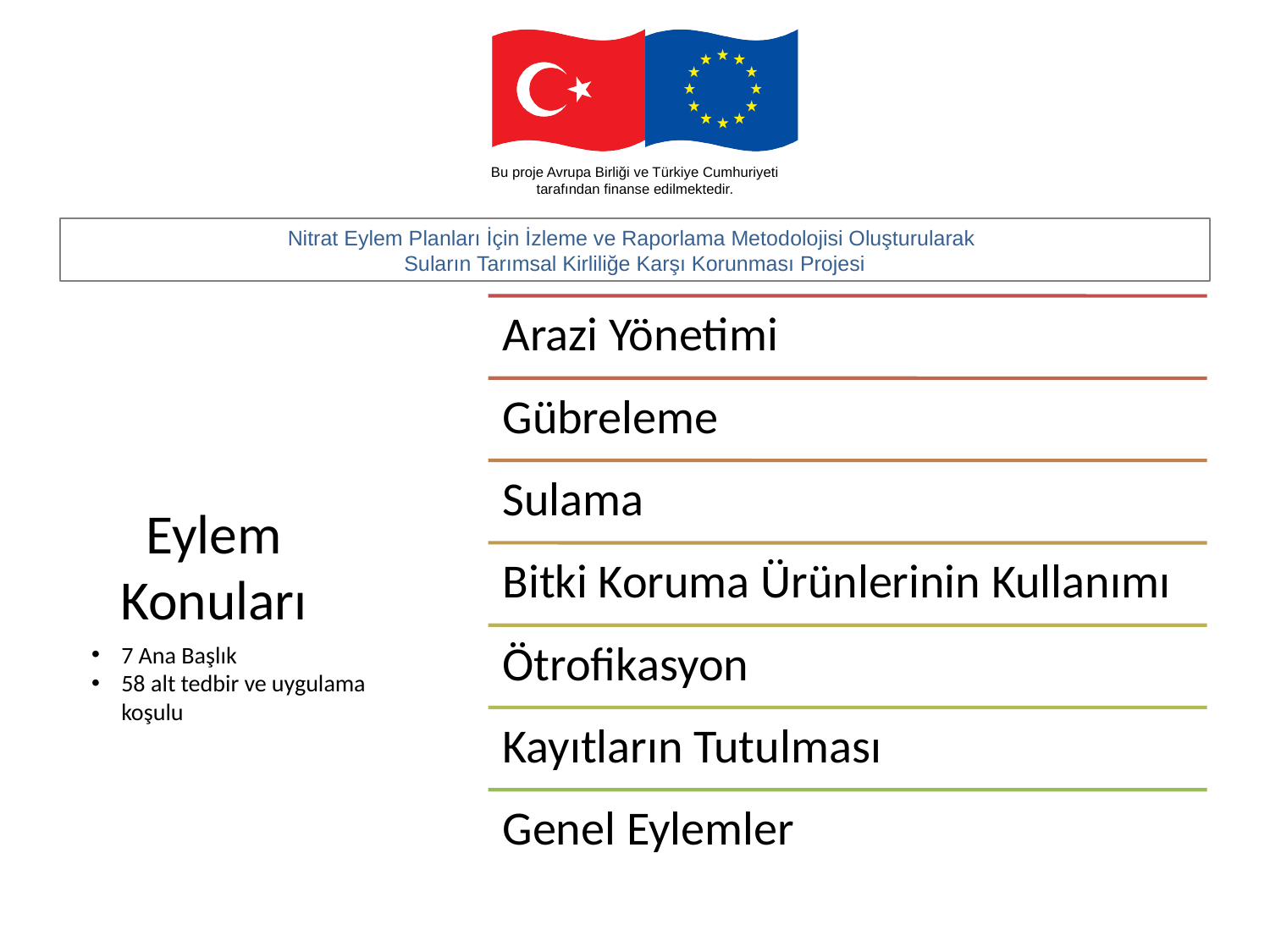

# Eylem Konuları
Arazi Yönetimi
Gübreleme
Sulama
Bitki Koruma Ürünlerinin Kullanımı
Ötrofikasyon
Kayıtların Tutulması
Genel Eylemler
7 Ana Başlık
58 alt tedbir ve uygulama koşulu